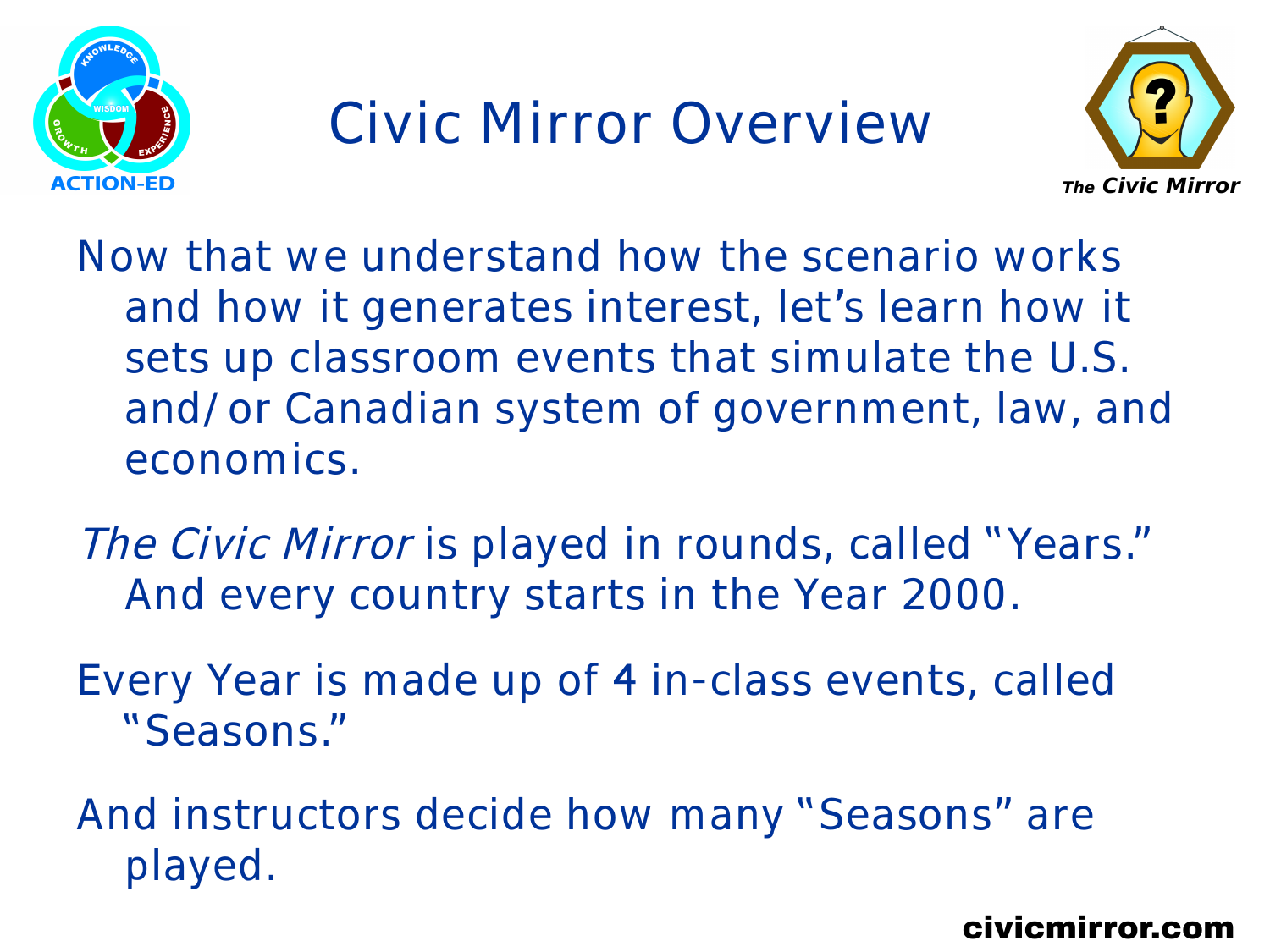

# Civic Mirror Overview
Now that we understand how the scenario works and how it generates interest, let’s learn how it sets up classroom events that simulate the U.S. and/or Canadian system of government, law, and economics.

The Civic Mirror is played in rounds, called “Years.” And every country starts in the Year 2000.

Every Year is made up of 4 in-class events, called “Seasons.”

And instructors decide how many “Seasons” are played.